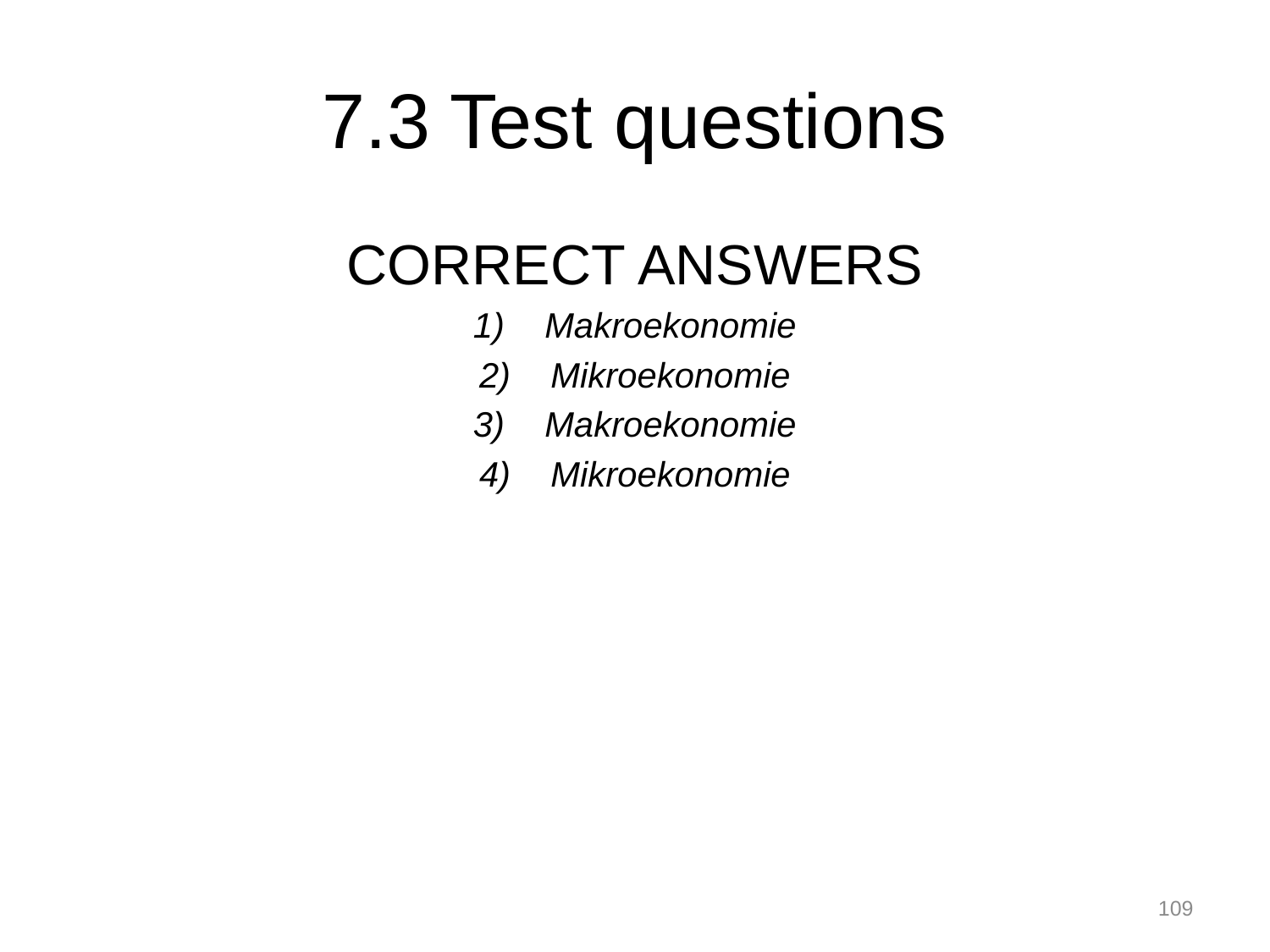

# 7.3 Test questions
CORRECT ANSWERS
Makroekonomie
Mikroekonomie
Makroekonomie
Mikroekonomie

109